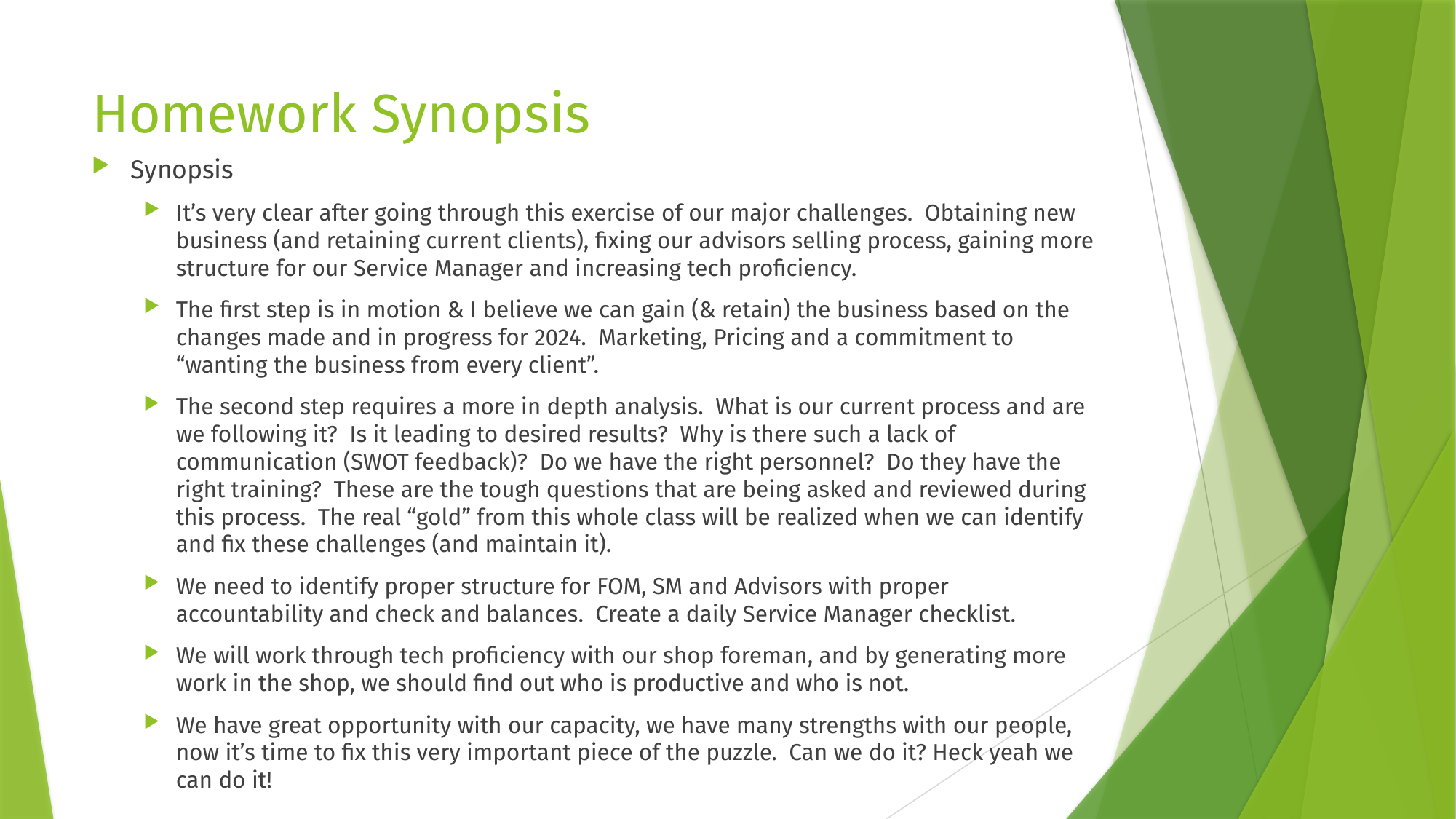

# Homework Synopsis
Synopsis
It’s very clear after going through this exercise of our major challenges.  Obtaining new business (and retaining current clients), fixing our advisors selling process, gaining more structure for our Service Manager and increasing tech proficiency.
The first step is in motion & I believe we can gain (& retain) the business based on the changes made and in progress for 2024.  Marketing, Pricing and a commitment to “wanting the business from every client”.
The second step requires a more in depth analysis.  What is our current process and are we following it?  Is it leading to desired results?  Why is there such a lack of communication (SWOT feedback)?  Do we have the right personnel?  Do they have the right training?  These are the tough questions that are being asked and reviewed during this process.  The real “gold” from this whole class will be realized when we can identify and fix these challenges (and maintain it).
We need to identify proper structure for FOM, SM and Advisors with proper accountability and check and balances.  Create a daily Service Manager checklist.
We will work through tech proficiency with our shop foreman, and by generating more work in the shop, we should find out who is productive and who is not.
We have great opportunity with our capacity, we have many strengths with our people, now it’s time to fix this very important piece of the puzzle.  Can we do it? Heck yeah we can do it!